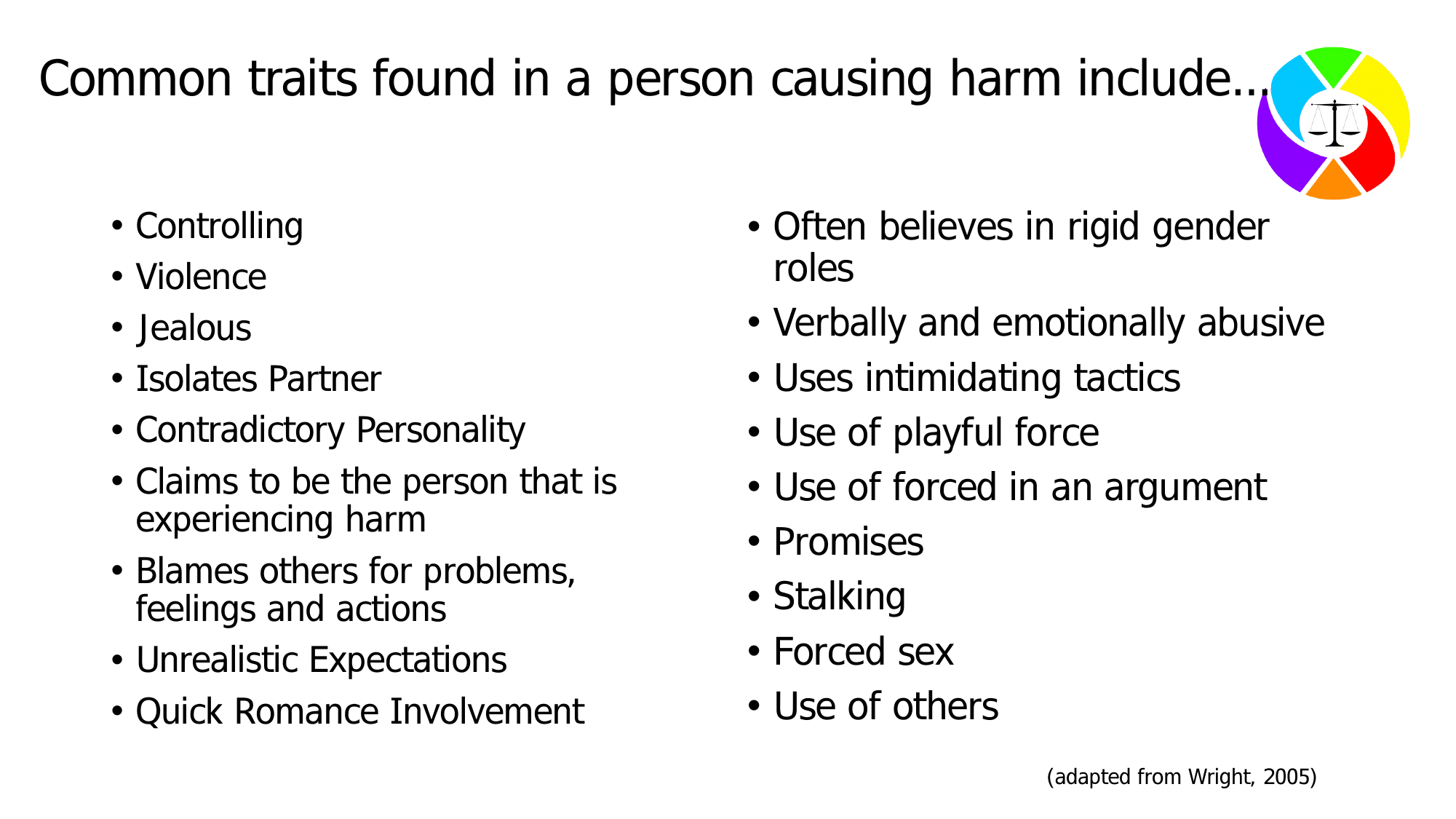

# Common traits found in a person causing harm include…
Controlling
Violence
Jealous
Isolates Partner
Contradictory Personality
Claims to be the person that is experiencing harm
Blames others for problems, feelings and actions
Unrealistic Expectations
Quick Romance Involvement

Often believes in rigid gender roles
Verbally and emotionally abusive
Uses intimidating tactics
Use of playful force
Use of forced in an argument
Promises
Stalking
Forced sex
Use of others
(adapted from Wright, 2005)